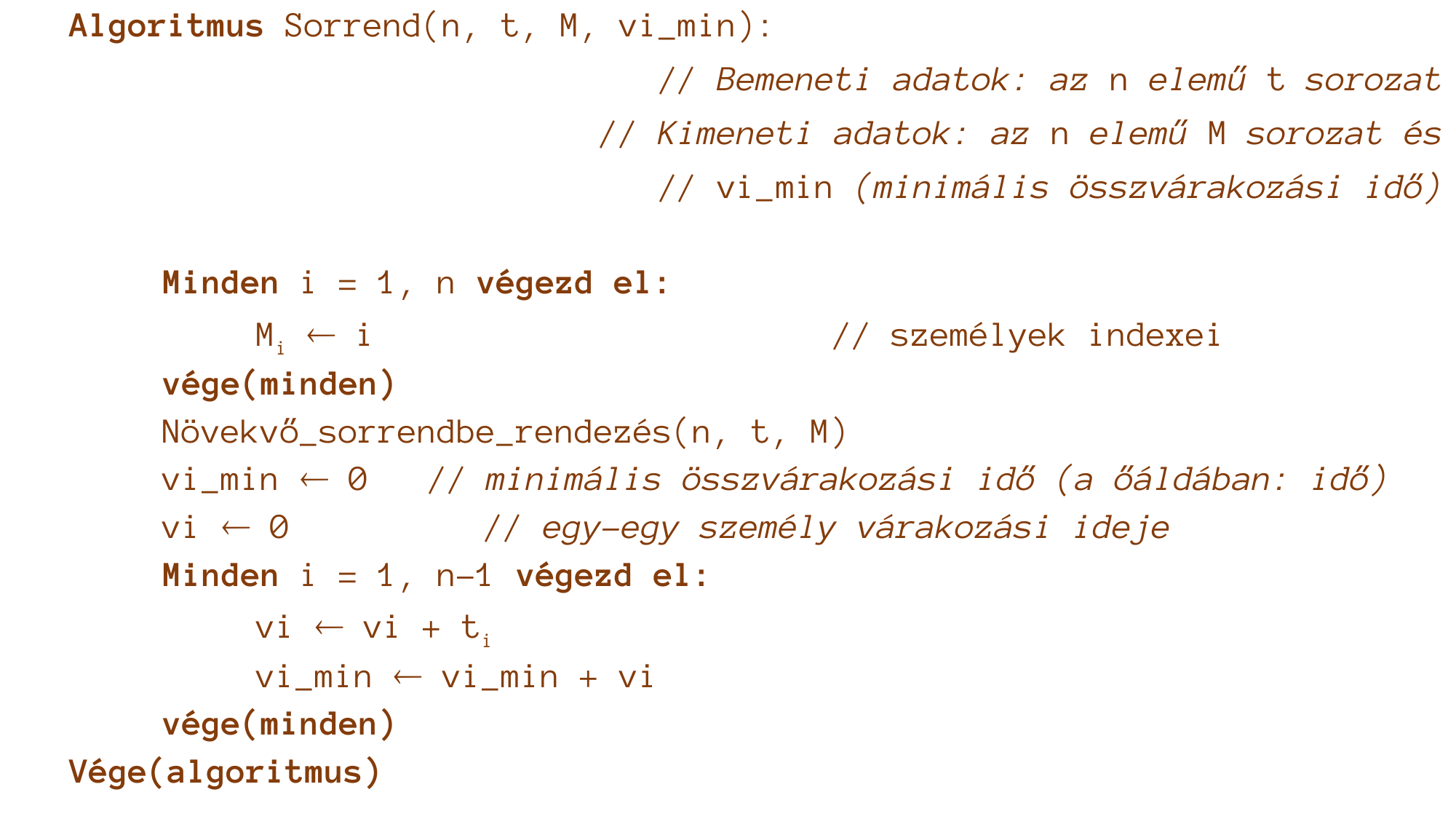

Algoritmus Sorrend(n, t, M, vi_min):
// Bemeneti adatok: az n elemű t sorozat
                       // Kimeneti adatok: az n elemű M sorozat és
// vi_min (minimális összvárakozási idő)

  Minden i = 1, n végezd el:
    Mi ← i			                     // személyek indexei
  vége(minden)
  Növekvő_sorrendbe_rendezés(n, t, M)
  vi_min ← 0   // minimális összvárakozási idő (a őáldában: idő)
  vi ← 0			      // egy-egy személy várakozási ideje
  Minden i = 1, n-1 végezd el:
    vi ← vi + ti
    vi_min ← vi_min + vi
  vége(minden)
Vége(algoritmus)